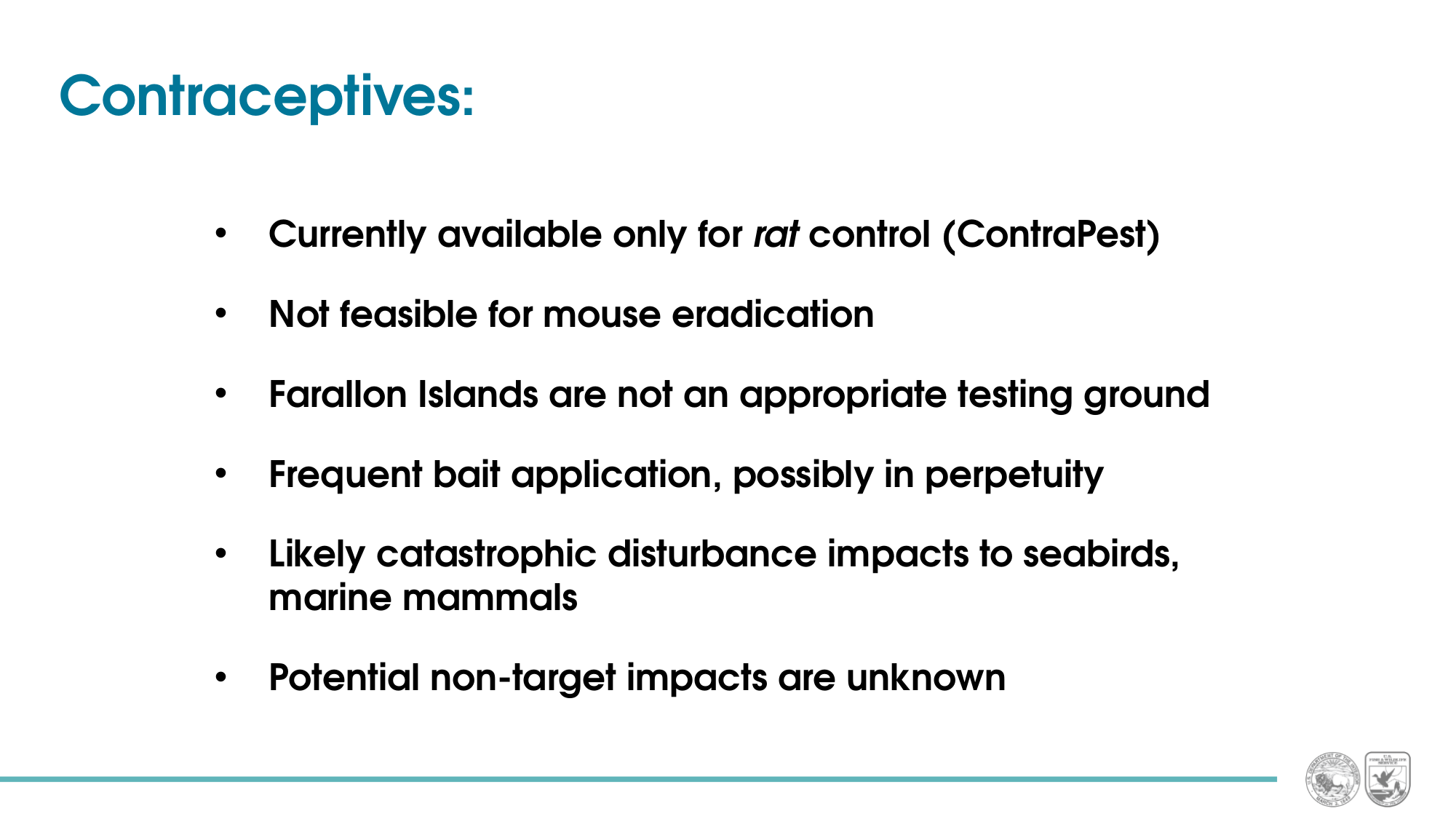

Contraceptives:

Currently available only for rat control (ContraPest)
Not feasible for mouse eradication
Farallon Islands are not an appropriate testing ground
Frequent bait application, possibly in perpetuity
Likely catastrophic disturbance impacts to seabirds, marine mammals
Potential non-target impacts are unknown